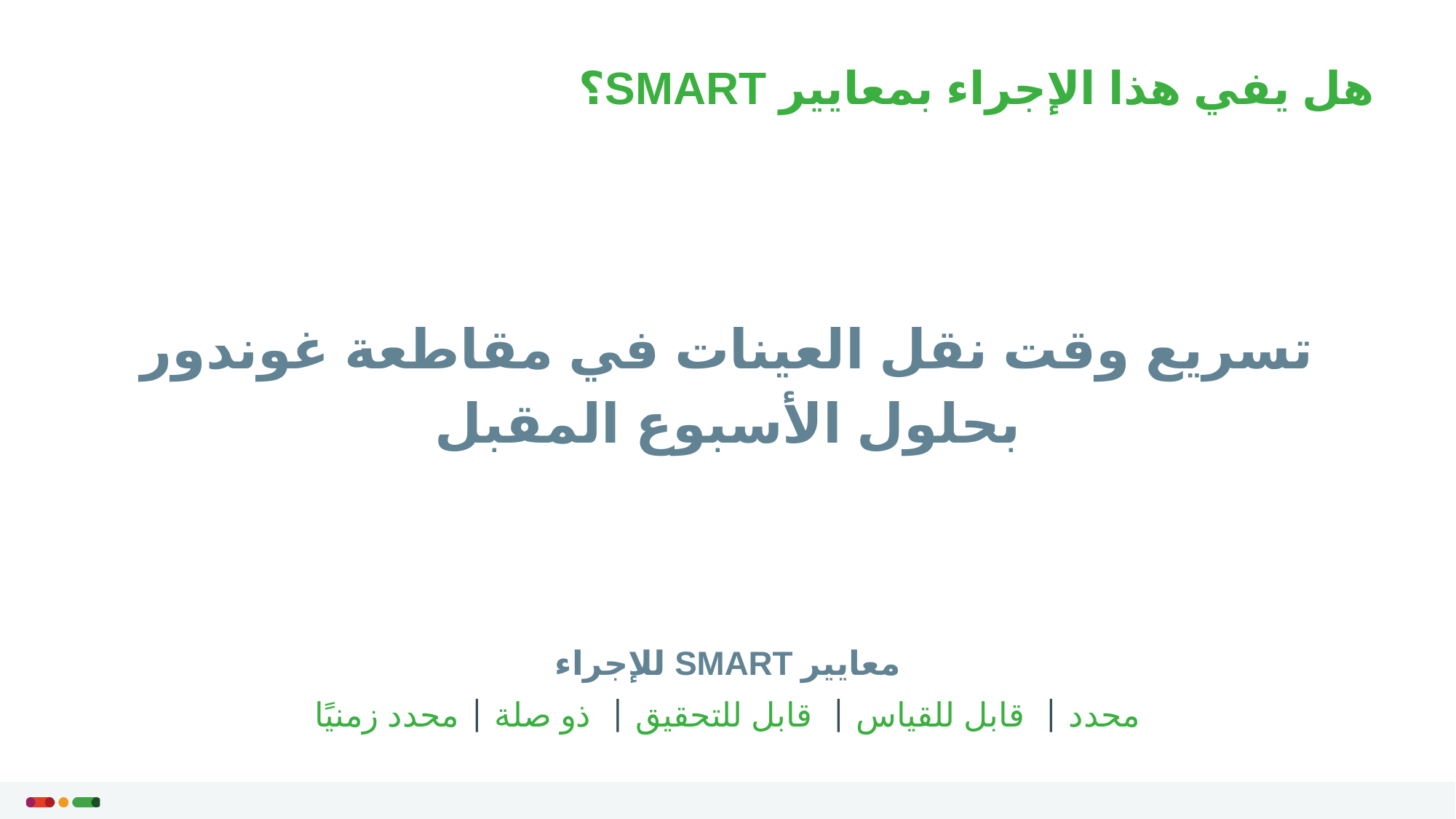

هل يفي هذا الإجراء بمعايير SMART؟
تسريع وقت نقل العينات في مقاطعة غوندور بحلول الأسبوع المقبل
معايير SMART للإجراء
محدد |  قابل للقياس |  قابل للتحقيق |  ذو صلة | محدد زمنيًا